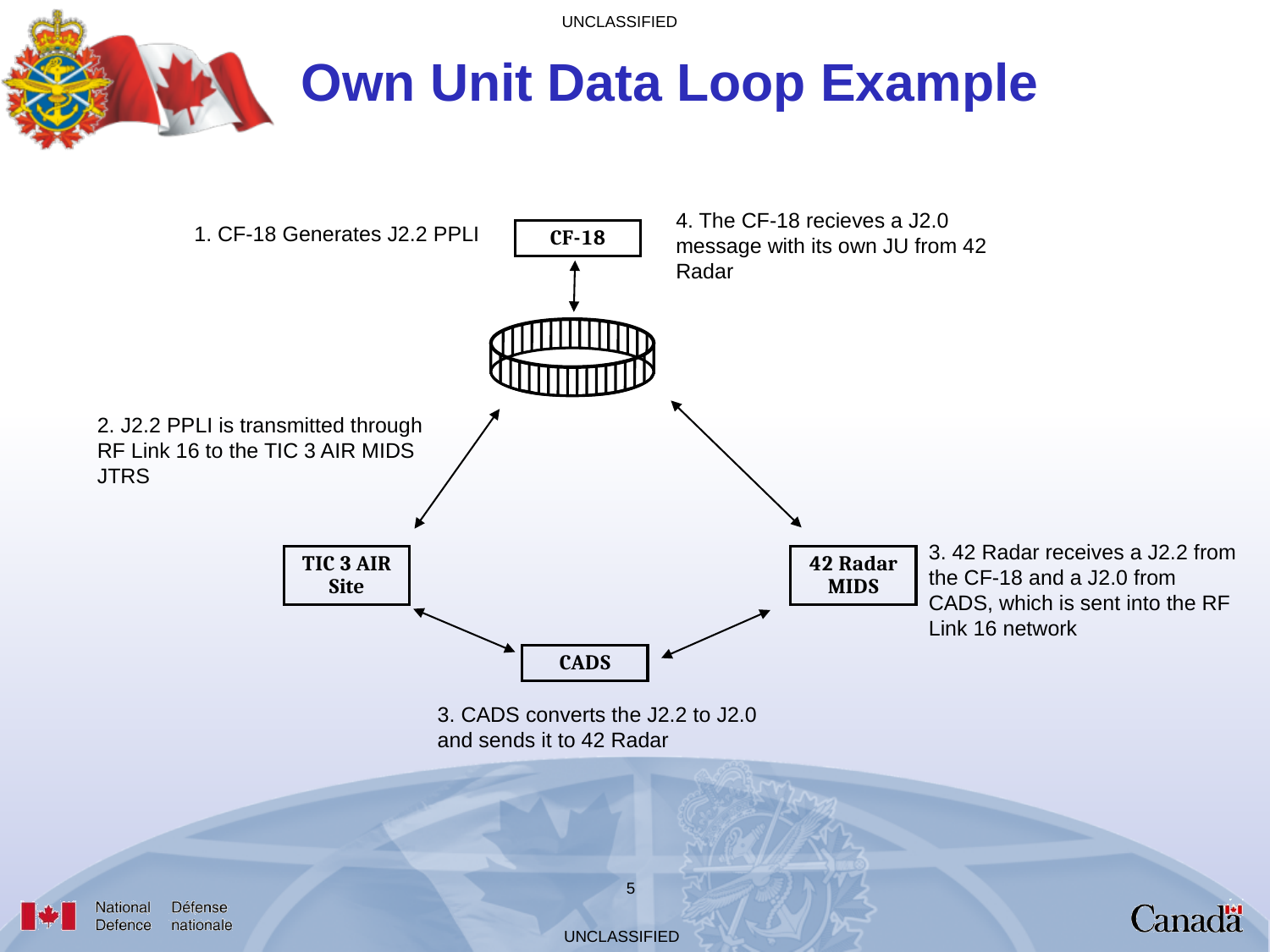

# Own Unit Data Loop Example
4. The CF-18 recieves a J2.0 message with its own JU from 42 Radar
1. CF-18 Generates J2.2 PPLI
CF-18

2. J2.2 PPLI is transmitted through RF Link 16 to the TIC 3 AIR MIDS JTRS
3. 42 Radar receives a J2.2 from the CF-18 and a J2.0 from CADS, which is sent into the RF Link 16 network
TIC 3 AIR Site
42 Radar MIDS
CADS
3. CADS converts the J2.2 to J2.0 and sends it to 42 Radar